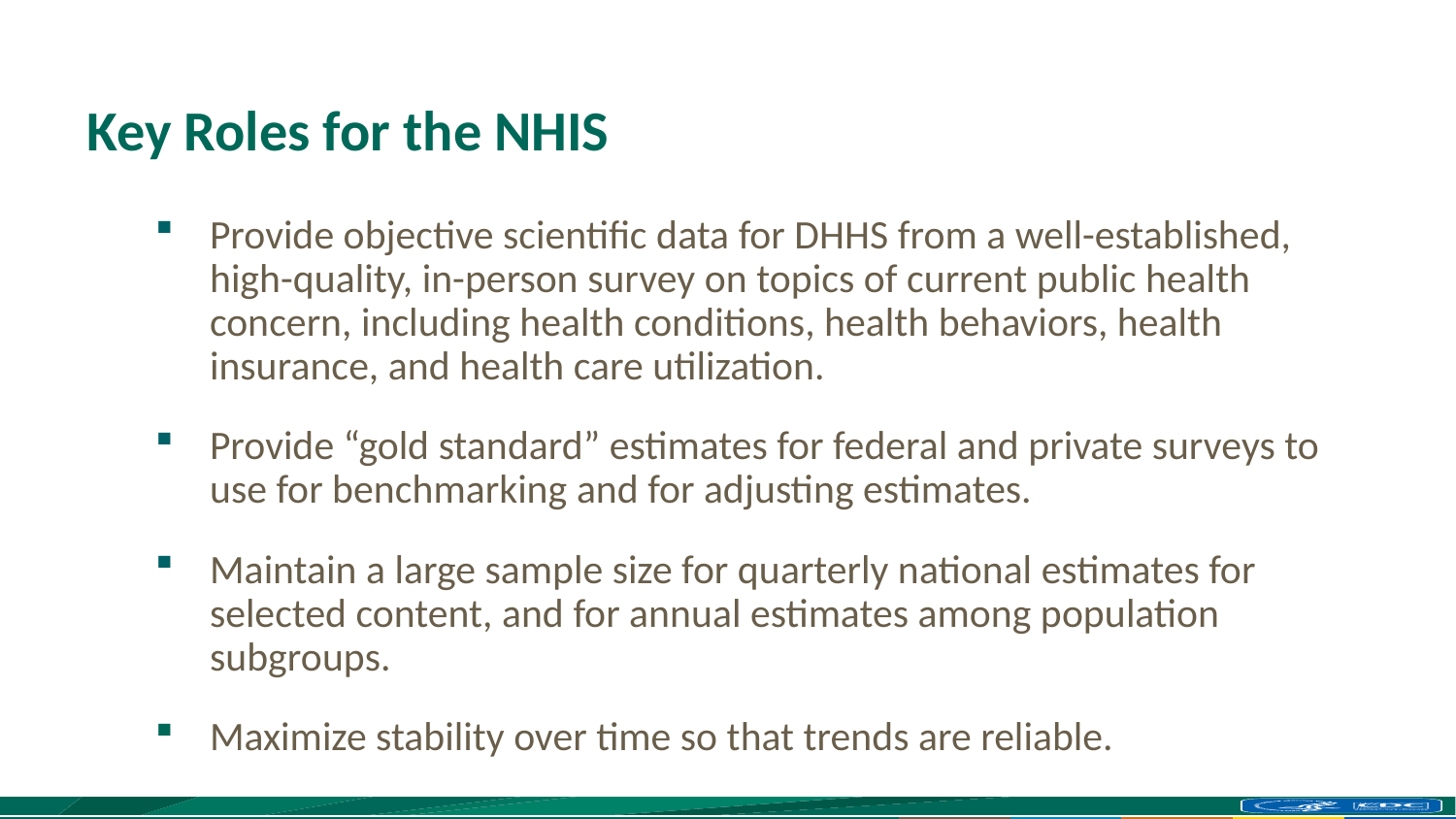

# Key Roles for the NHIS
Provide objective scientific data for DHHS from a well-established, high-quality, in-person survey on topics of current public health concern, including health conditions, health behaviors, health insurance, and health care utilization.
Provide “gold standard” estimates for federal and private surveys to use for benchmarking and for adjusting estimates.
Maintain a large sample size for quarterly national estimates for selected content, and for annual estimates among population subgroups.
Maximize stability over time so that trends are reliable.